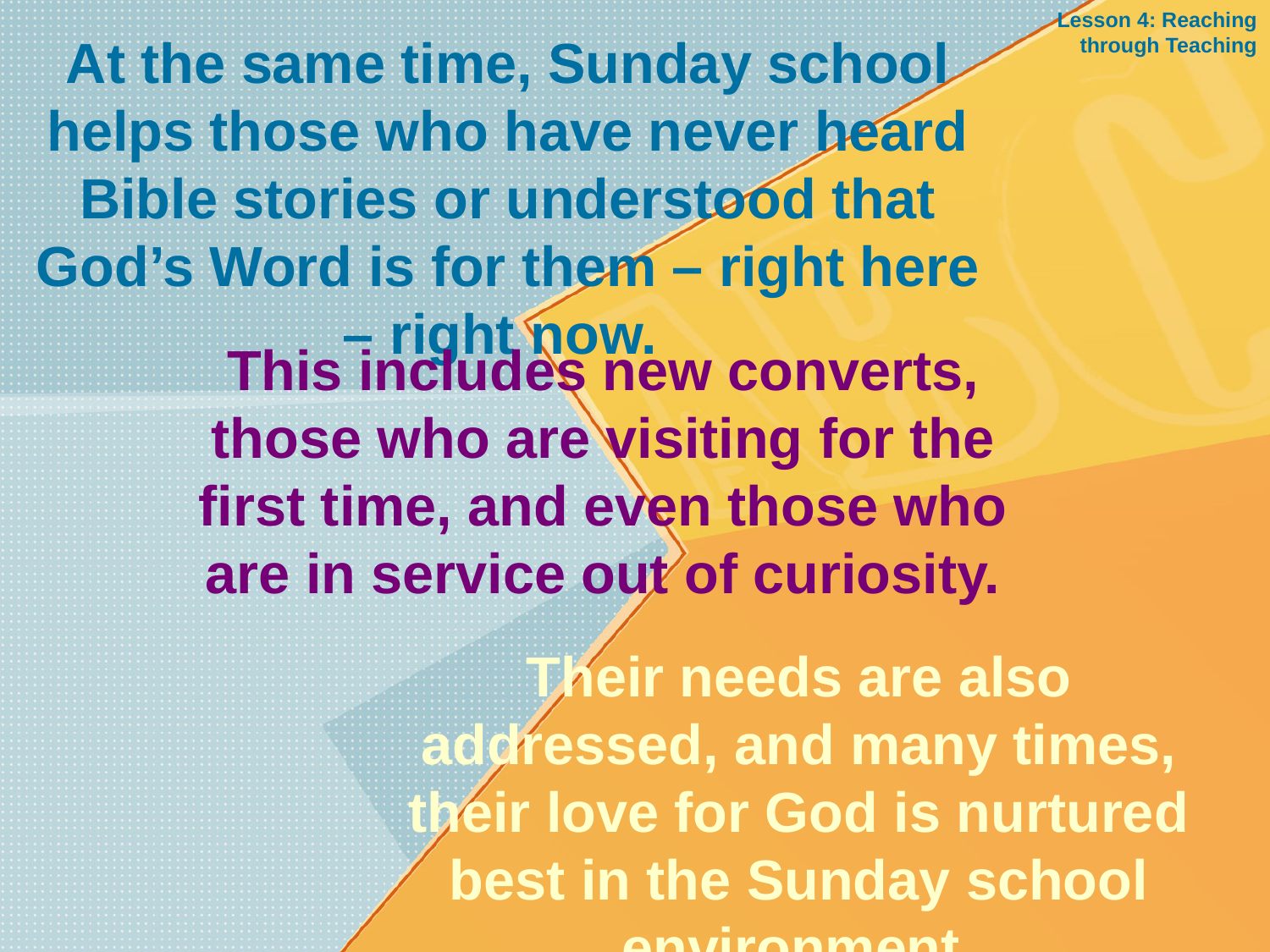

Lesson 4: Reaching through Teaching
At the same time, Sunday school helps those who have never heard Bible stories or understood that God’s Word is for them – right here – right now.
This includes new converts, those who are visiting for the first time, and even those who are in service out of curiosity.
Their needs are also addressed, and many times, their love for God is nurtured best in the Sunday school environment.